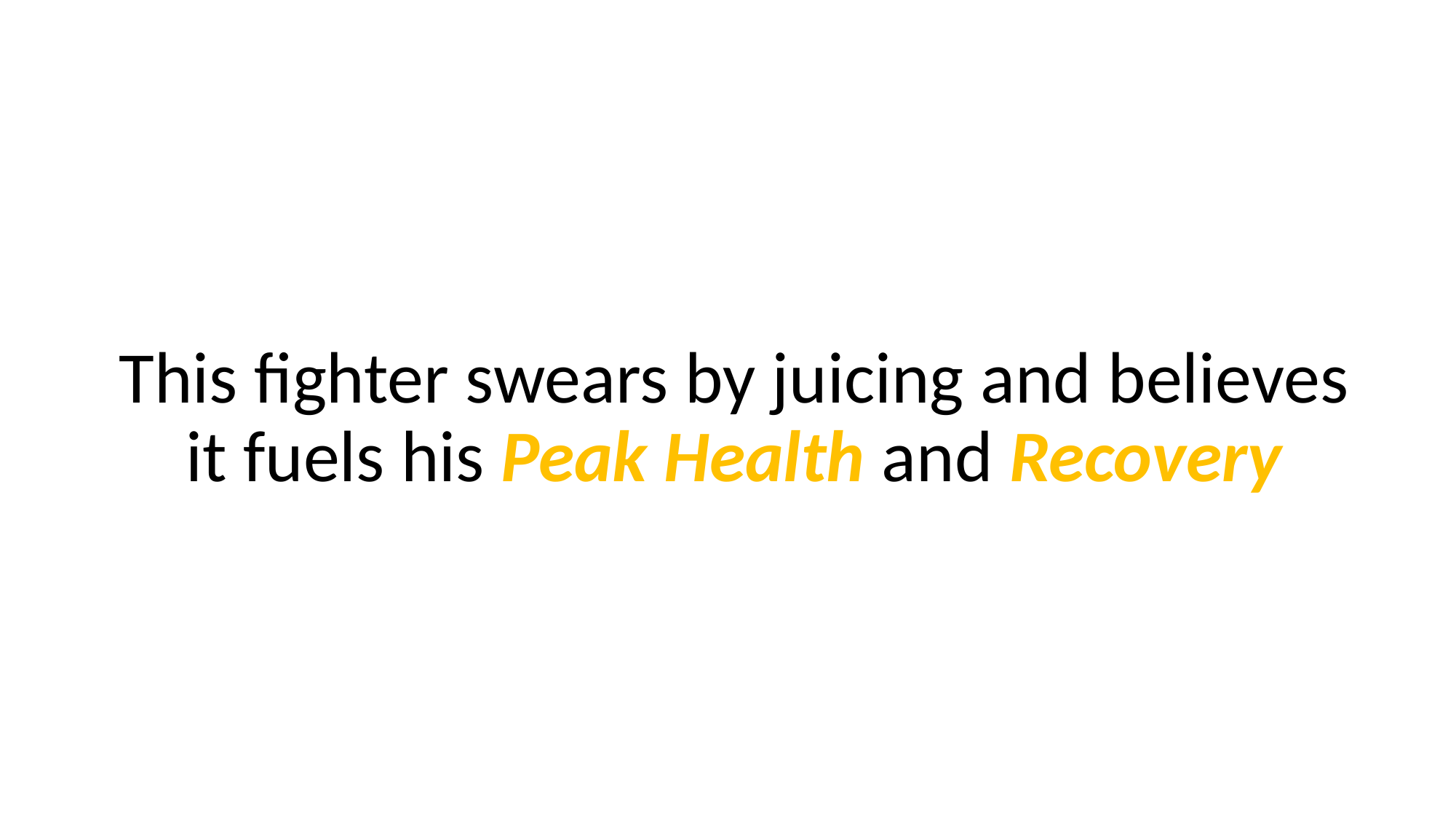

This fighter swears by juicing and believes it fuels his Peak Health and Recovery